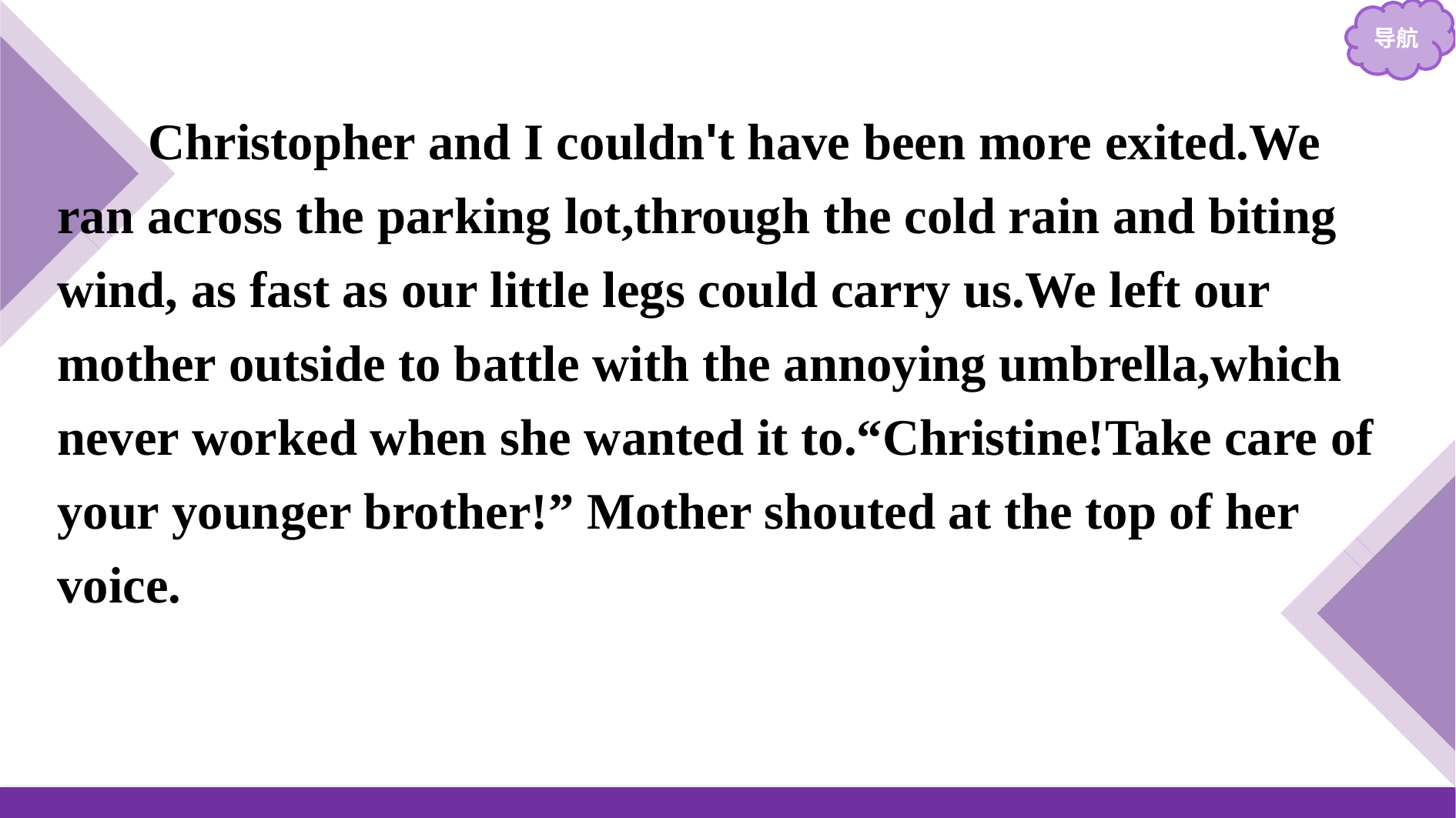

Christopher and I couldn't have been more exited.We ran across the parking lot,through the cold rain and biting wind, as fast as our little legs could carry us.We left our mother outside to battle with the annoying umbrella,which never worked when she wanted it to.“Christine!Take care of your younger brother!” Mother shouted at the top of her voice.